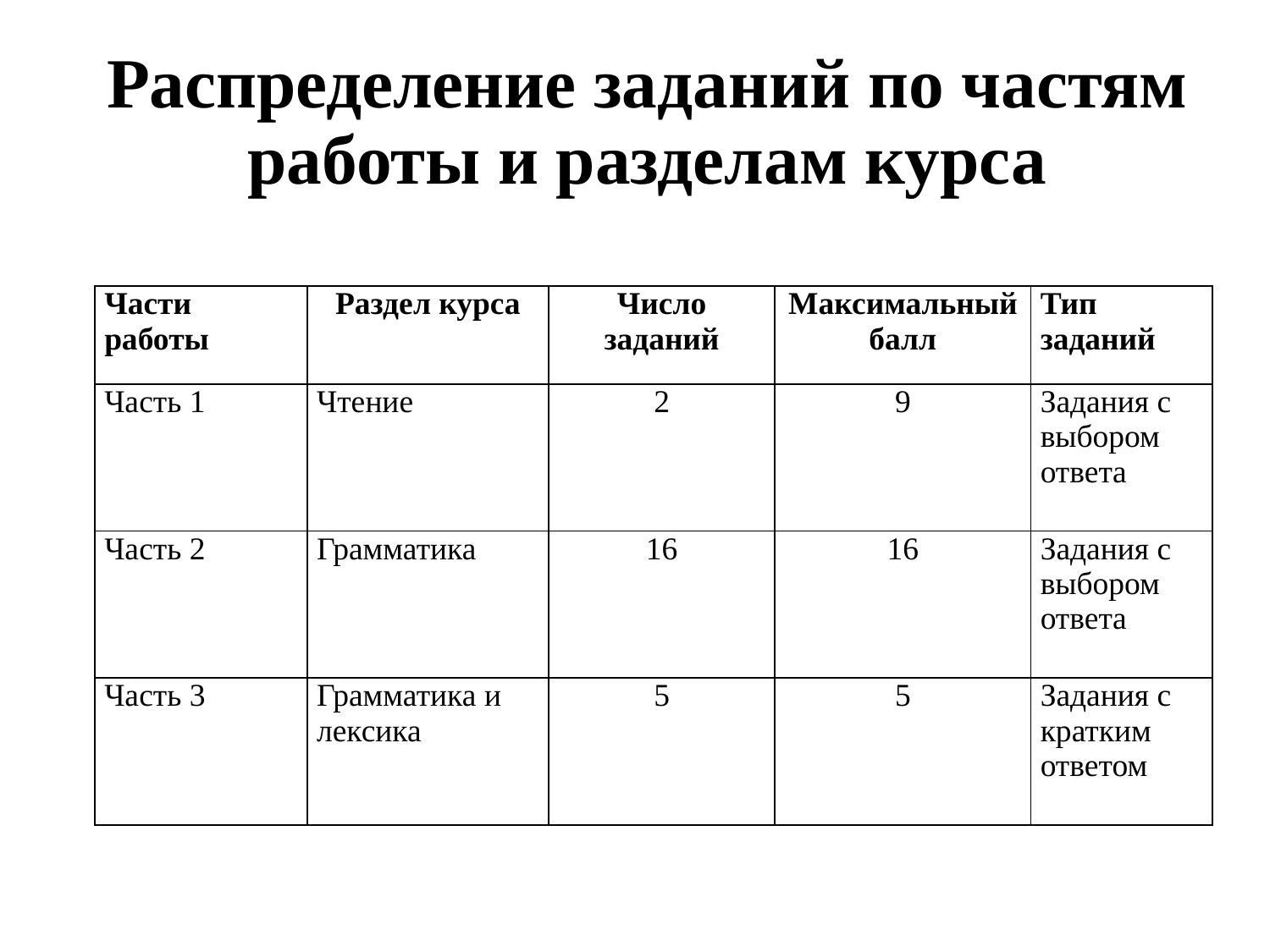

# Распределение заданий по частям работы и разделам курса
| Части работы | Раздел курса | Число заданий | Максимальный балл | Тип заданий |
| --- | --- | --- | --- | --- |
| Часть 1 | Чтение | 2 | 9 | Задания с выбором ответа |
| Часть 2 | Грамматика | 16 | 16 | Задания с выбором ответа |
| Часть 3 | Грамматика и лексика | 5 | 5 | Задания с кратким ответом |